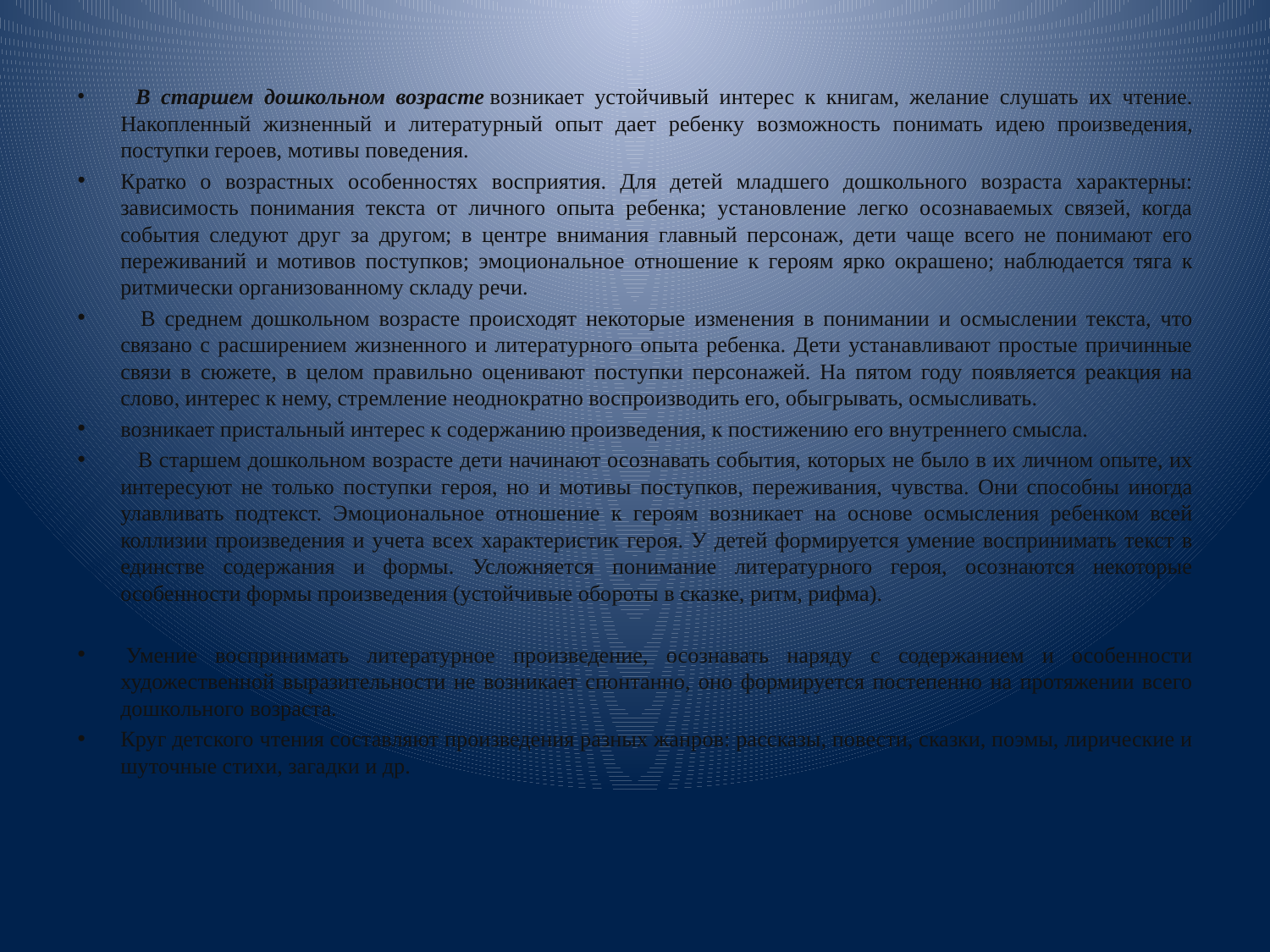

В старшем дошкольном возрасте возникает устойчивый интерес к книгам, желание слушать их чтение. Накопленный жизненный и литературный опыт дает ребенку возможность понимать идею произведения, поступки героев, мотивы поведения.
Кратко о возрастных особенностях восприятия. Для детей младшего дошкольного возраста характерны: зависимость понимания текста от личного опыта ребенка; установление легко осознаваемых связей, когда события следуют друг за другом; в центре внимания главный персонаж, дети чаще всего не понимают его переживаний и мотивов поступков; эмоциональное отношение к героям ярко окрашено; наблюдается тяга к ритмически организованному складу речи.
   В среднем дошкольном возрасте происходят некоторые изменения в понимании и осмыслении текста, что связано с расширением жизненного и литературного опыта ребенка. Дети устанавливают простые причинные связи в сюжете, в целом правильно оценивают поступки персонажей. На пятом году появляется реакция на слово, интерес к нему, стремление неоднократно воспроизводить его, обыгрывать, осмысливать.
возникает пристальный интерес к содержанию произведения, к постижению его внутреннего смысла.
   В старшем дошкольном возрасте дети начинают осознавать события, которых не было в их личном опыте, их интересуют не только поступки героя, но и мотивы поступков, переживания, чувства. Они способны иногда улавливать подтекст. Эмоциональное отношение к героям возникает на основе осмысления ребенком всей коллизии произведения и учета всех характеристик героя. У детей формируется умение воспринимать текст в единстве содержания и формы. Усложняется понимание литературного героя, осознаются некоторые особенности формы произведения (устойчивые обороты в сказке, ритм, рифма).

 Умение воспринимать литературное произведение, осознавать наряду с содержанием и особенности художественной выразительности не возникает спонтанно, оно формируется постепенно на протяжении всего дошкольного возраста.
Круг детского чтения составляют произведения разных жанров: рассказы, повести, сказки, поэмы, лирические и шуточные стихи, загадки и др.